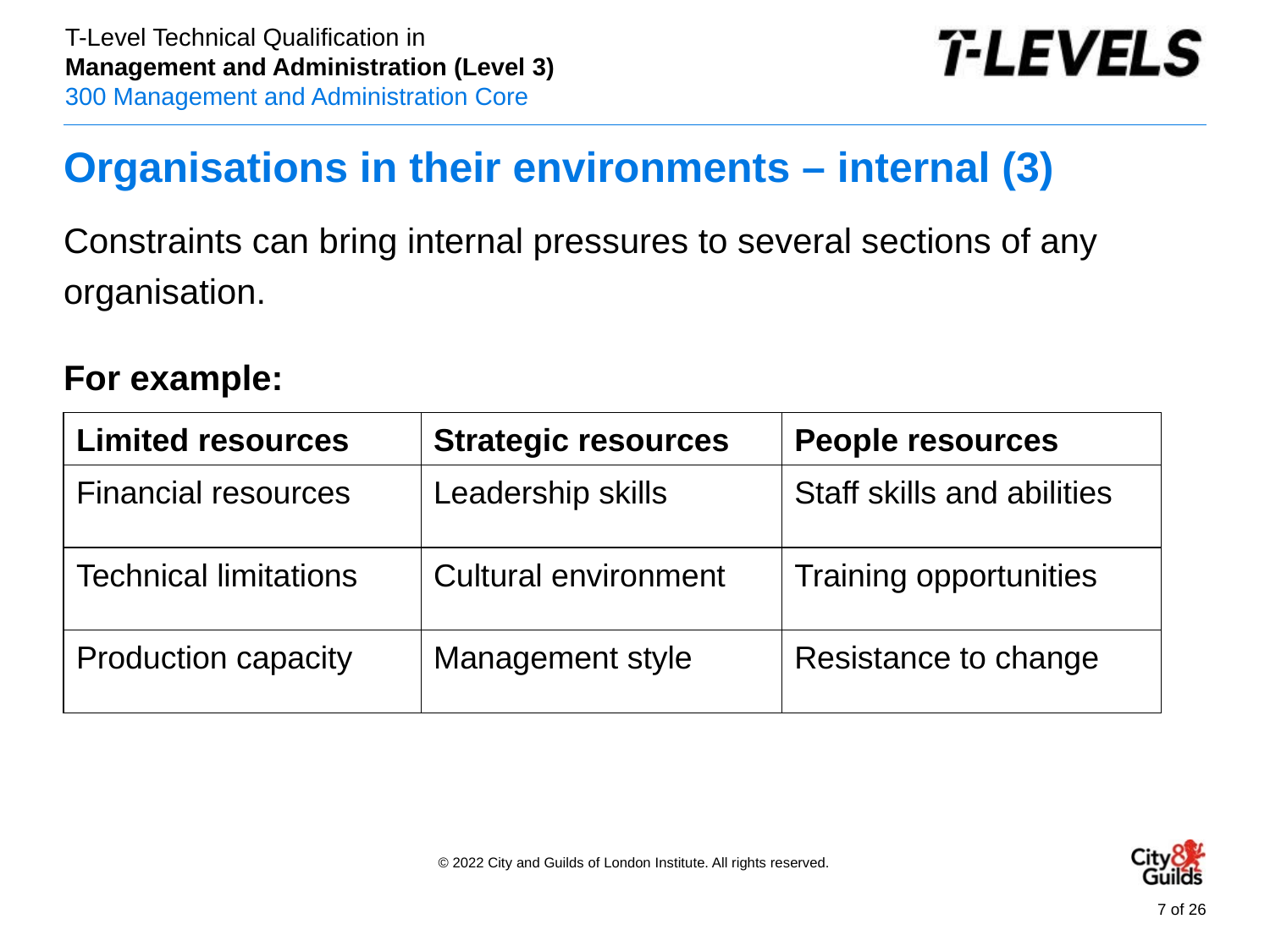

# Organisations in their environments – internal (3)
Constraints can bring internal pressures to several sections of any organisation.
For example:

| Limited resources | Strategic resources | People resources |
| --- | --- | --- |
| Financial resources | Leadership skills | Staff skills and abilities |
| Technical limitations | Cultural environment | Training opportunities |
| Production capacity | Management style | Resistance to change |